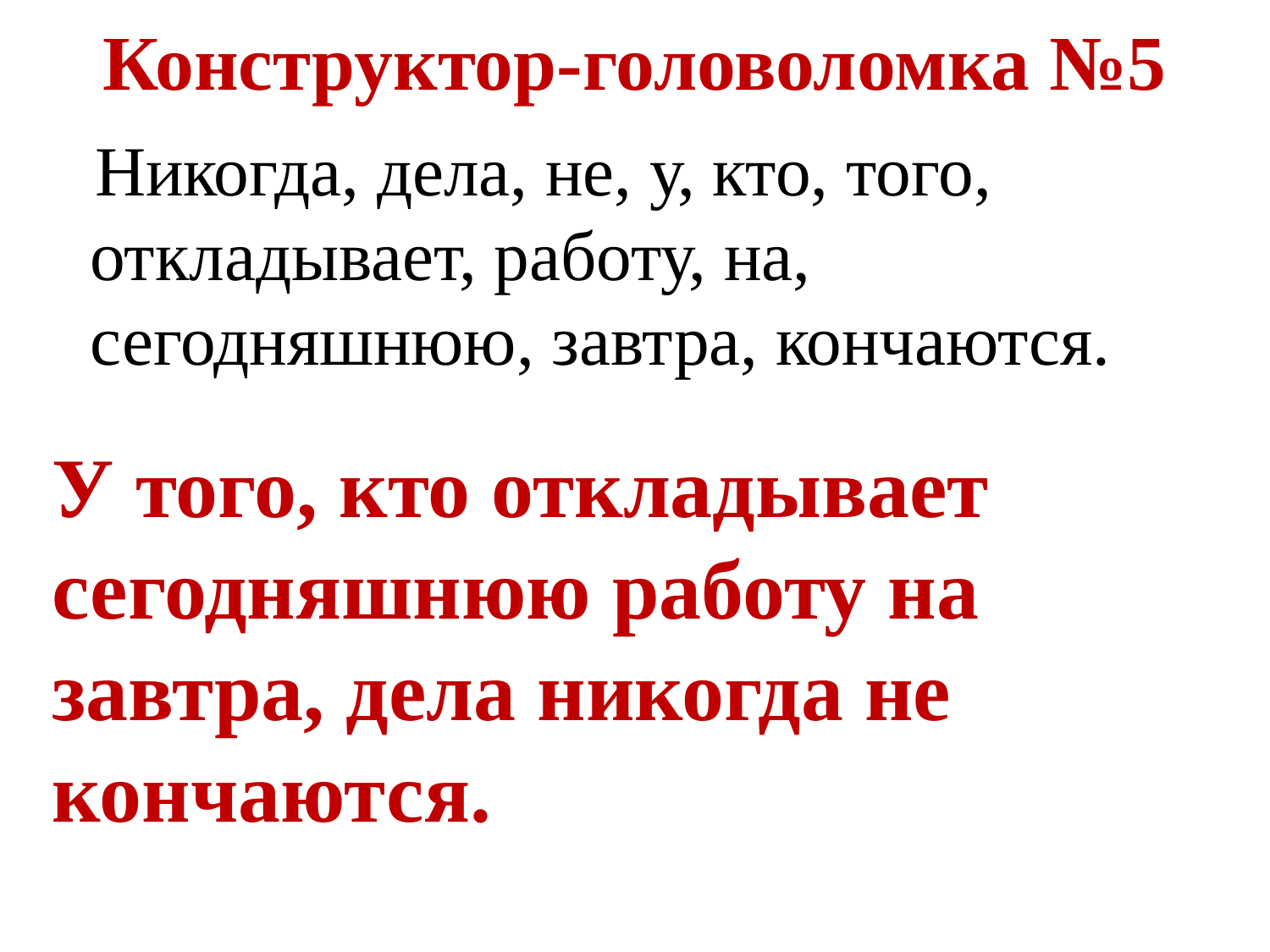

# Конструктор-головоломка №5
   Никогда, дела, не, у, кто, того, откладывает, работу, на, сегодняшнюю, завтра, кончаются.
У того, кто откладывает сегодняшнюю работу на завтра, дела никогда не кончаются.